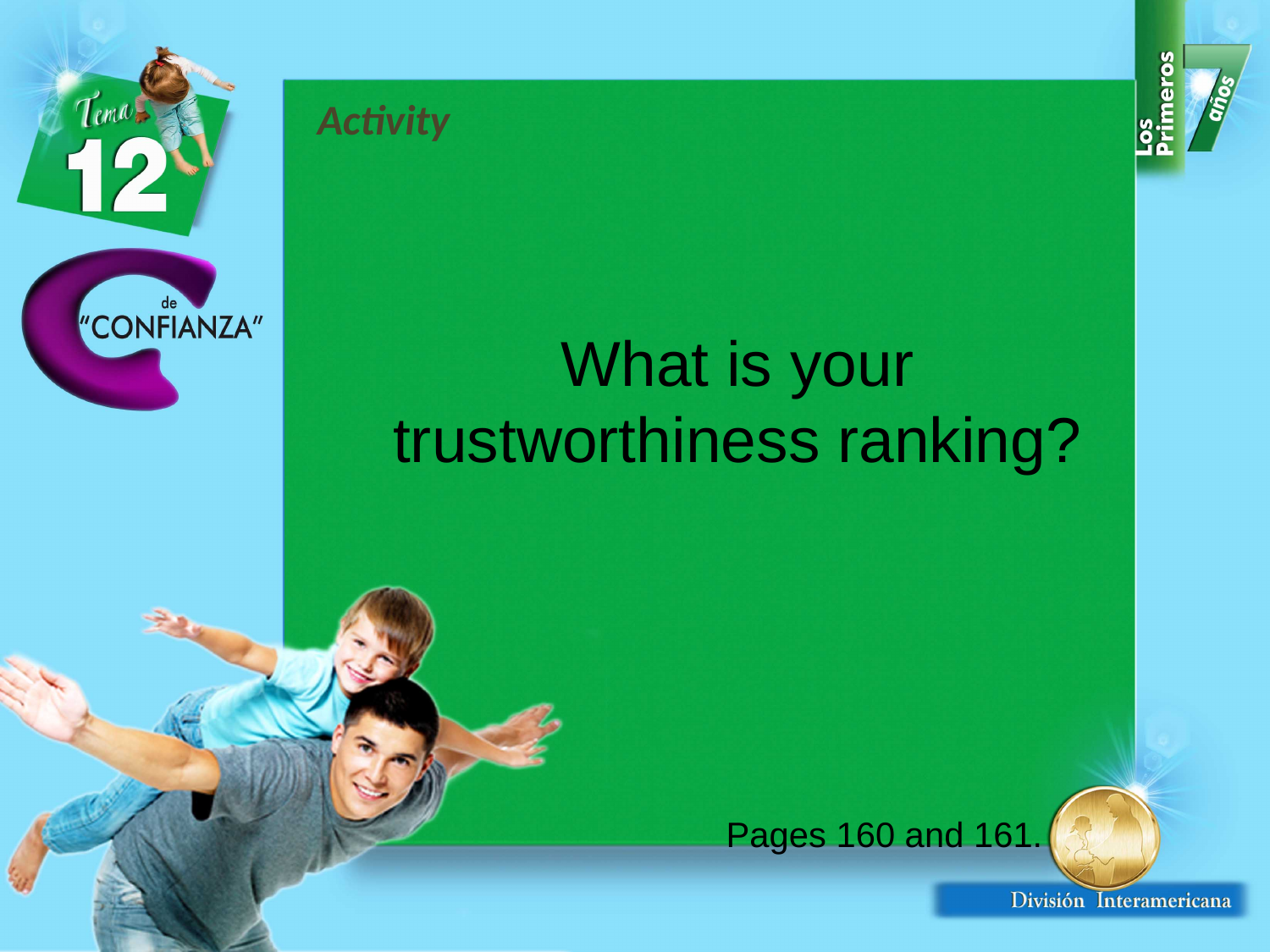

Activity
What is your trustworthiness ranking?
Pages 160 and 161.